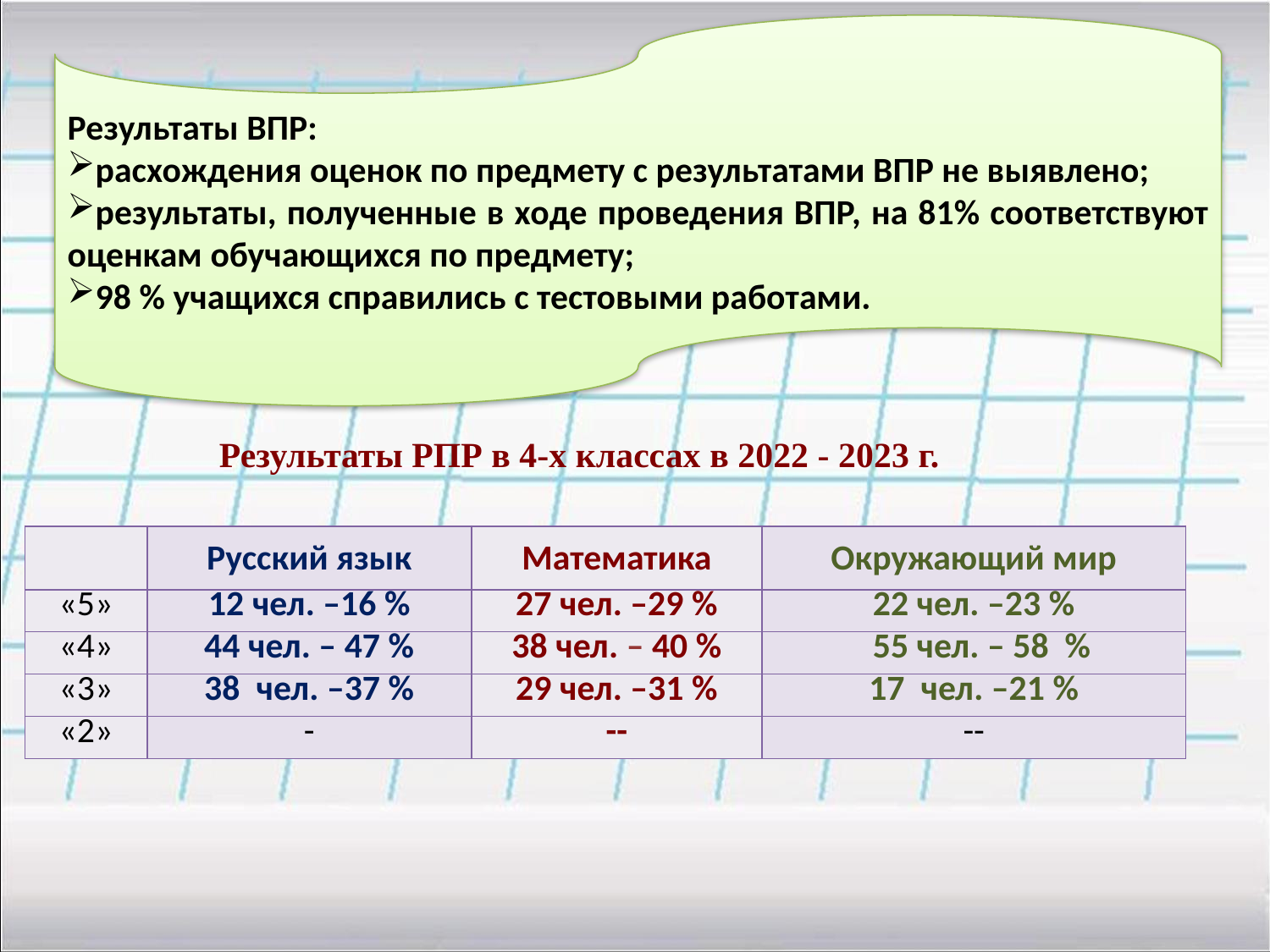

Результаты ВПР:
расхождения оценок по предмету с результатами ВПР не выявлено;
результаты, полученные в ходе проведения ВПР, на 81% соответствуют оценкам обучающихся по предмету;
98 % учащихся справились с тестовыми работами.
Результаты РПР в 4-х классах в 2022 - 2023 г.
|  | Русский язык | Математика | Окружающий мир |
| --- | --- | --- | --- |
| «5» | 12 чел. –16 % | 27 чел. –29 % | 22 чел. –23 % |
| «4» | 44 чел. – 47 % | 38 чел. – 40 % | 55 чел. – 58 % |
| «3» | 38 чел. –37 % | 29 чел. –31 % | 17 чел. –21 % |
| «2» | - | -- | -- |